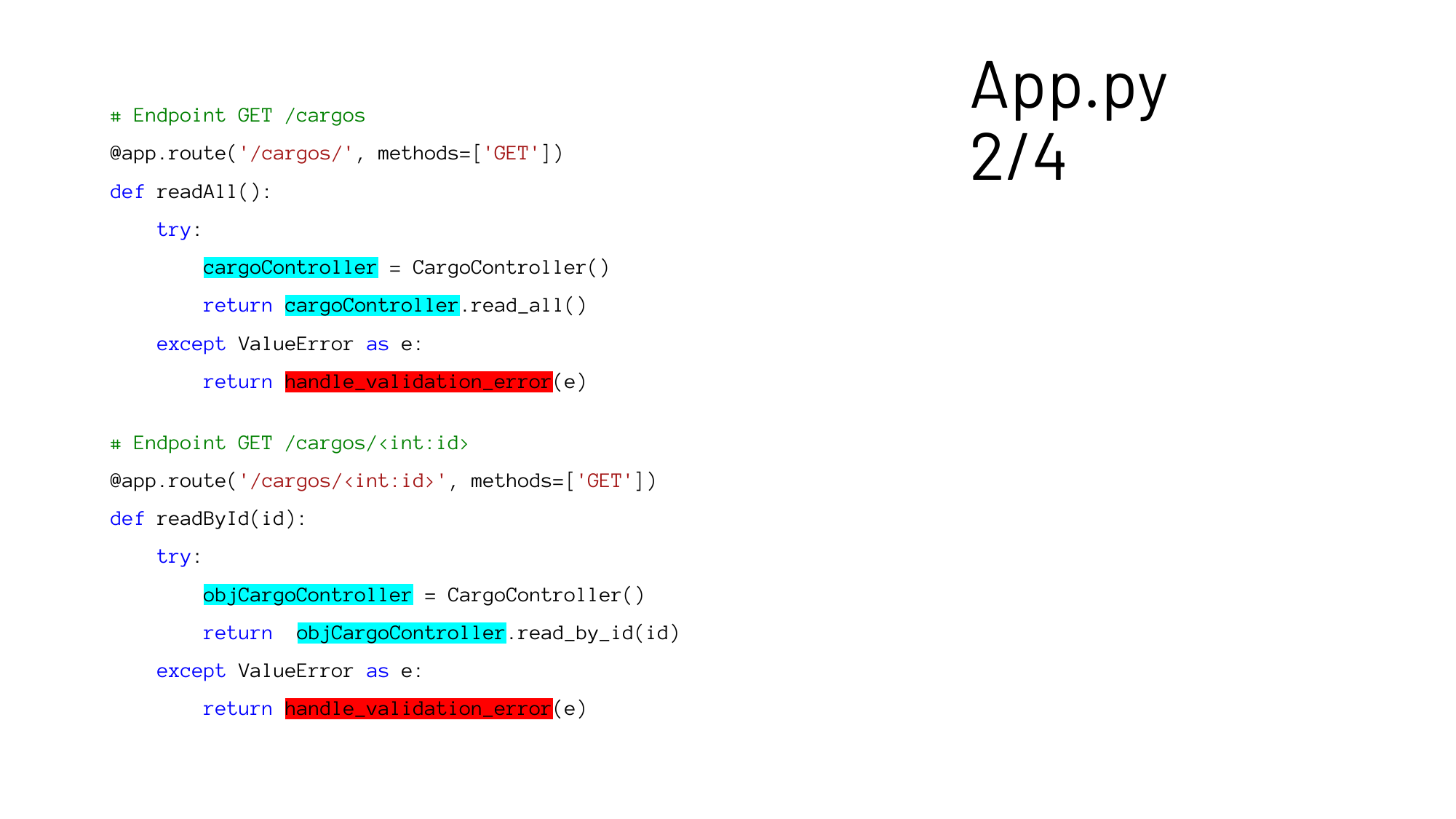

# App.py 2/4
# Endpoint GET /cargos
@app.route('/cargos/', methods=['GET'])
def readAll():
    try:
        cargoController = CargoController()
        return cargoController.read_all()
    except ValueError as e:
        return handle_validation_error(e)
# Endpoint GET /cargos/<int:id>
@app.route('/cargos/<int:id>', methods=['GET'])
def readById(id):
    try:
        objCargoController = CargoController()
        return  objCargoController.read_by_id(id)
    except ValueError as e:
        return handle_validation_error(e)